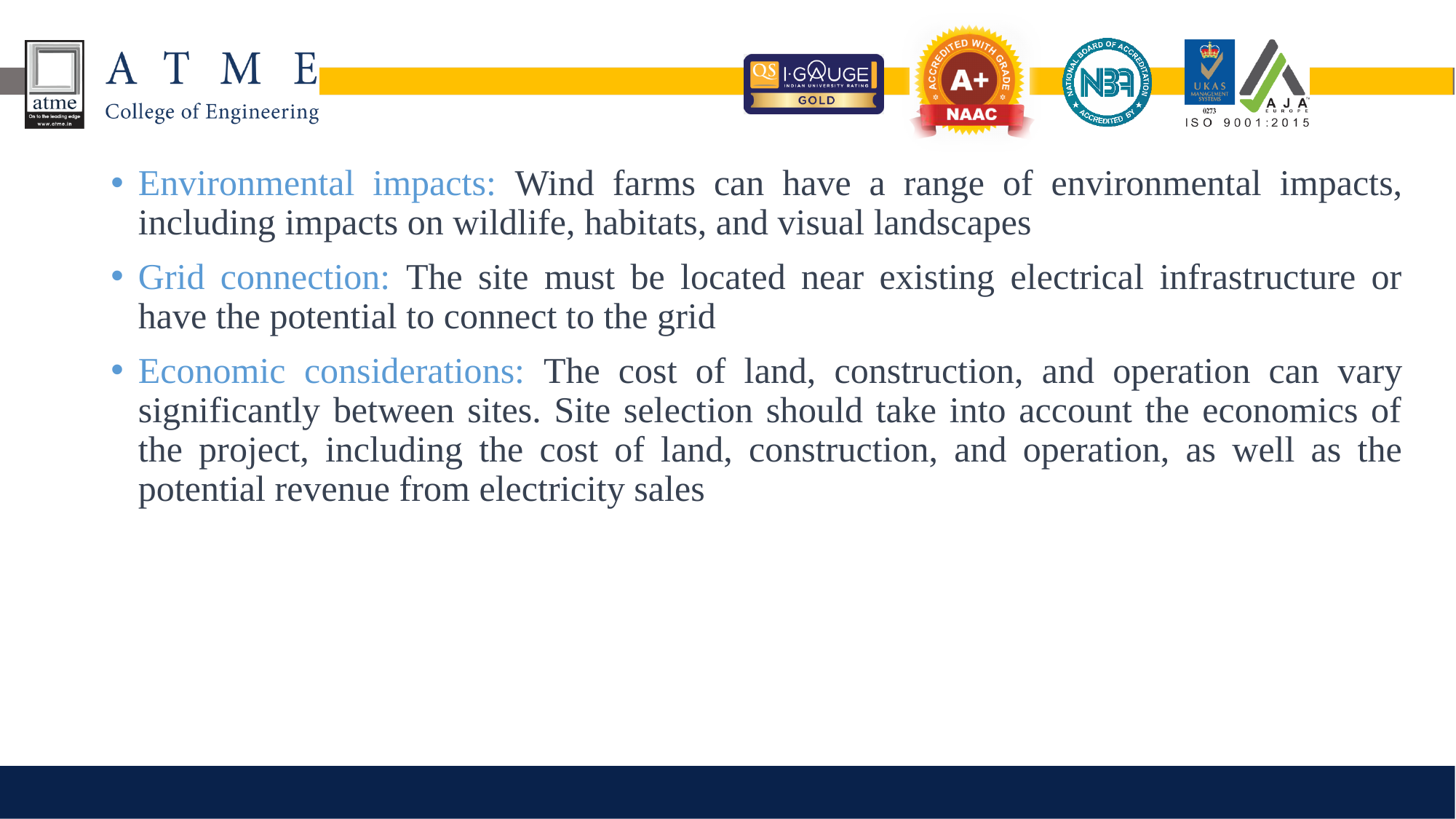

Environmental impacts: Wind farms can have a range of environmental impacts, including impacts on wildlife, habitats, and visual landscapes
Grid connection: The site must be located near existing electrical infrastructure or have the potential to connect to the grid
Economic considerations: The cost of land, construction, and operation can vary significantly between sites. Site selection should take into account the economics of the project, including the cost of land, construction, and operation, as well as the potential revenue from electricity sales